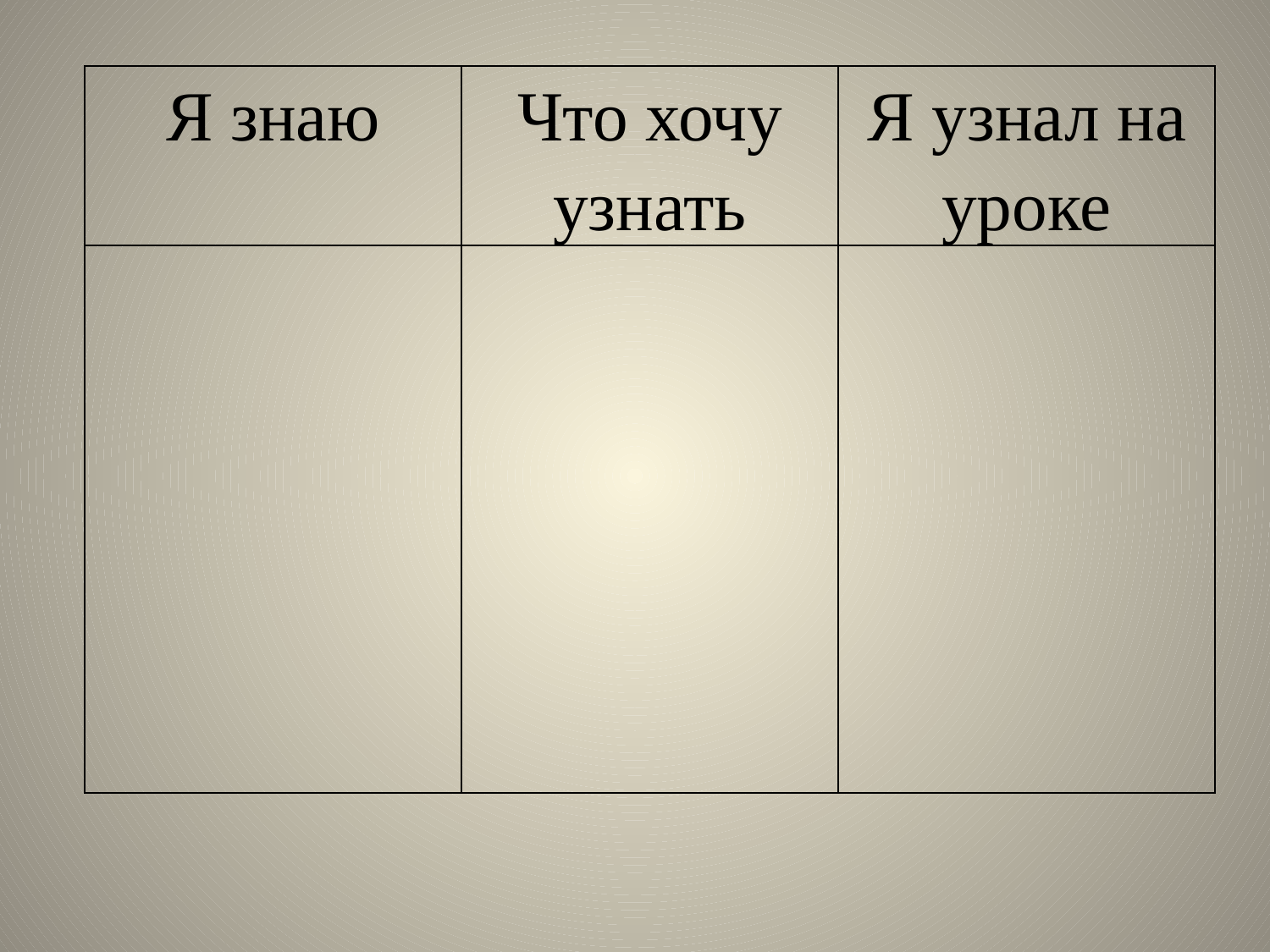

| Я знаю | Что хочу узнать | Я узнал на уроке |
| --- | --- | --- |
|  |  |  |